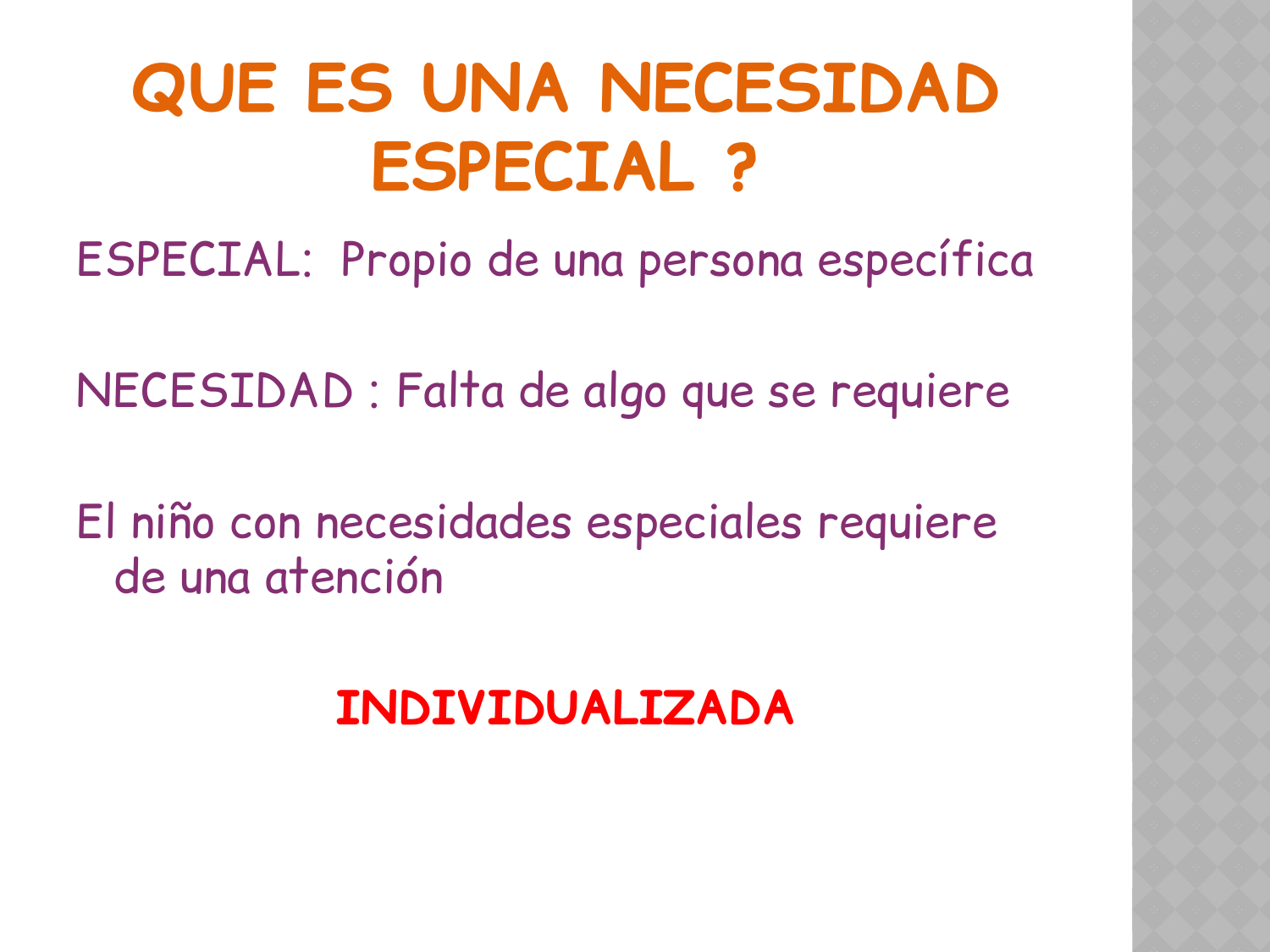

# Que es una necesidad especial ?
ESPECIAL:  Propio de una persona específica

NECESIDAD : Falta de algo que se requiere

El niño con necesidades especiales requiere de una atención

INDIVIDUALIZADA